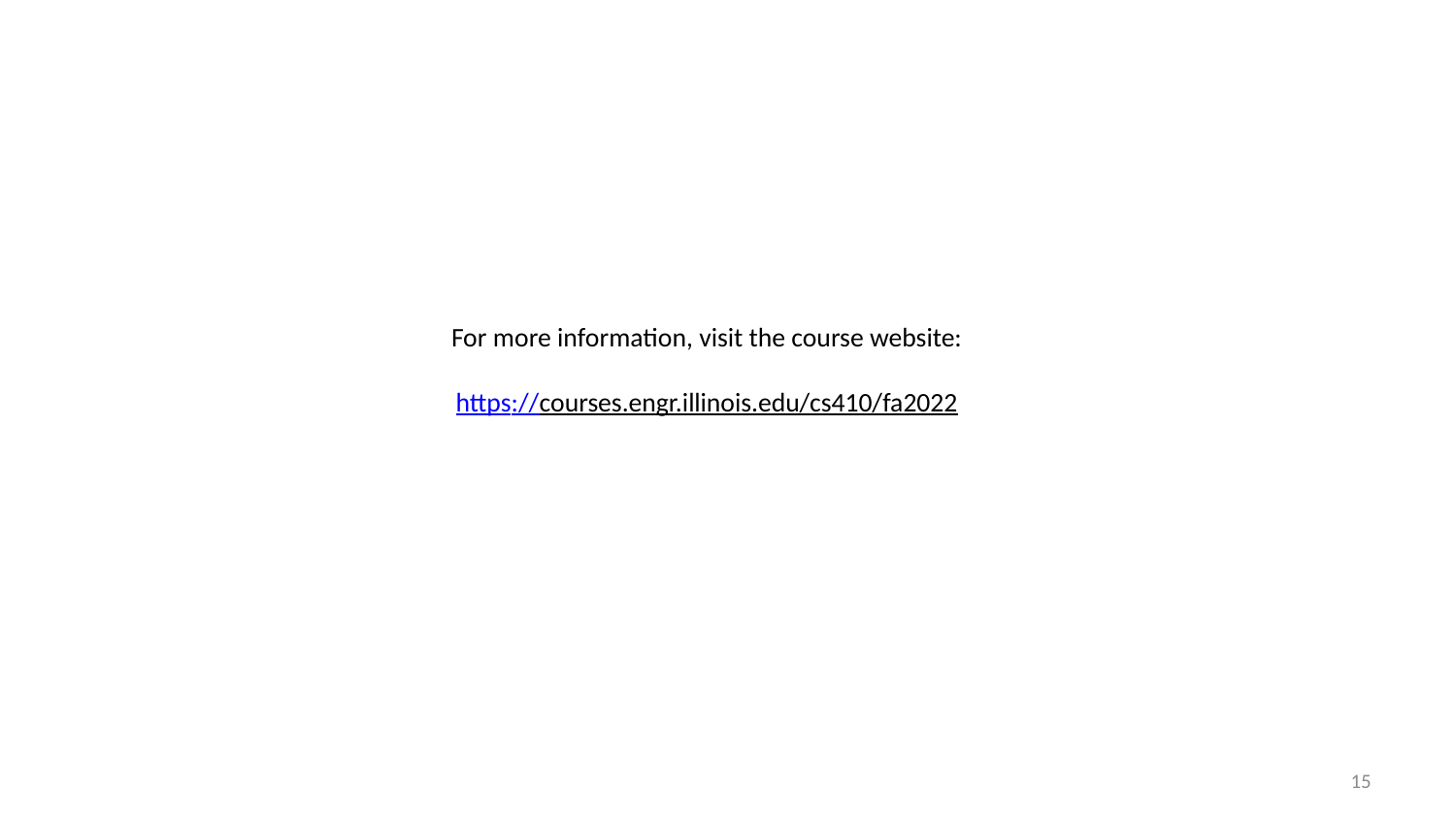

# For more information, visit the course website: https://courses.engr.illinois.edu/cs410/fa2022
15